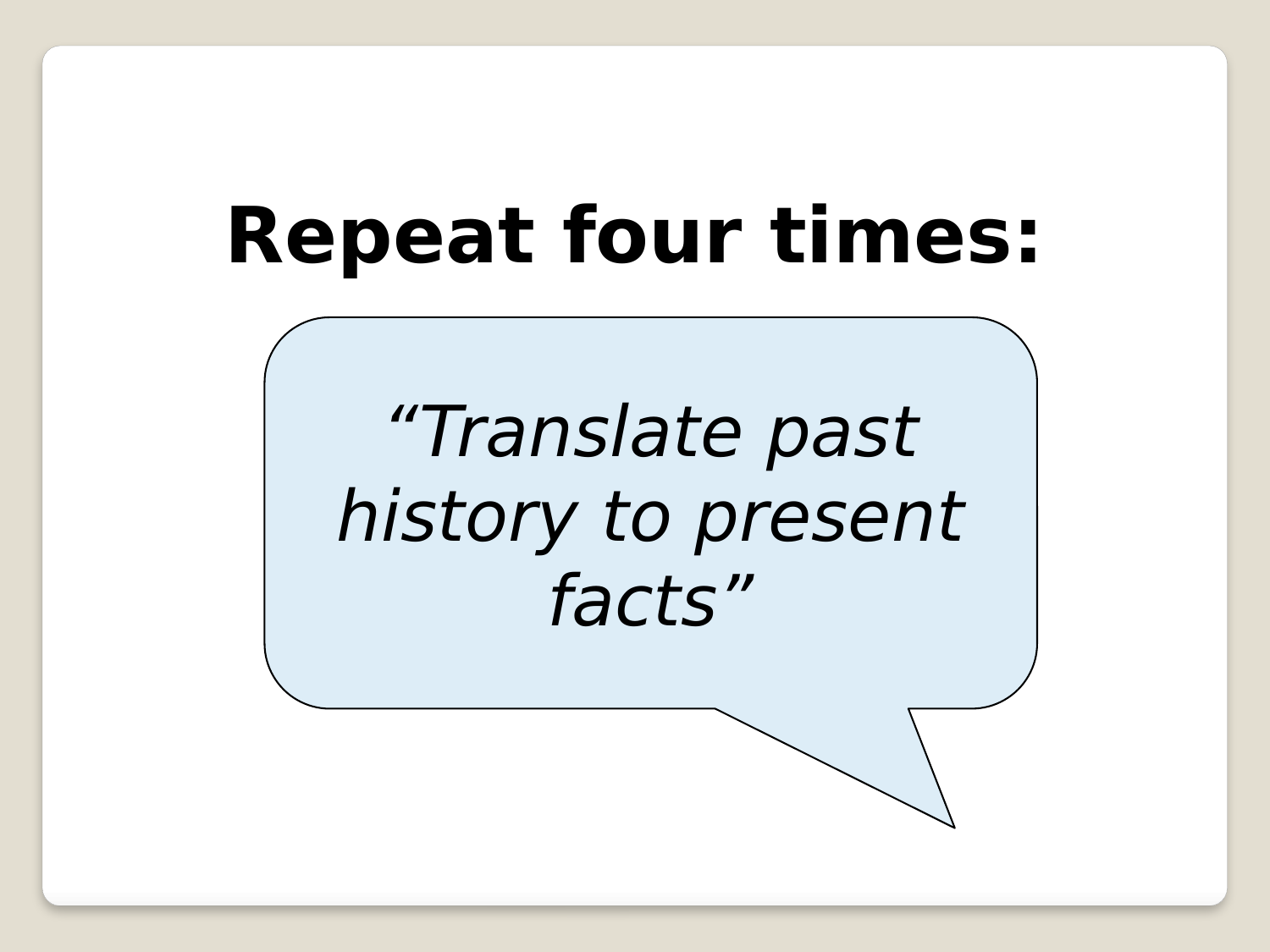

Repeat four times:
“Translate past history to present facts”